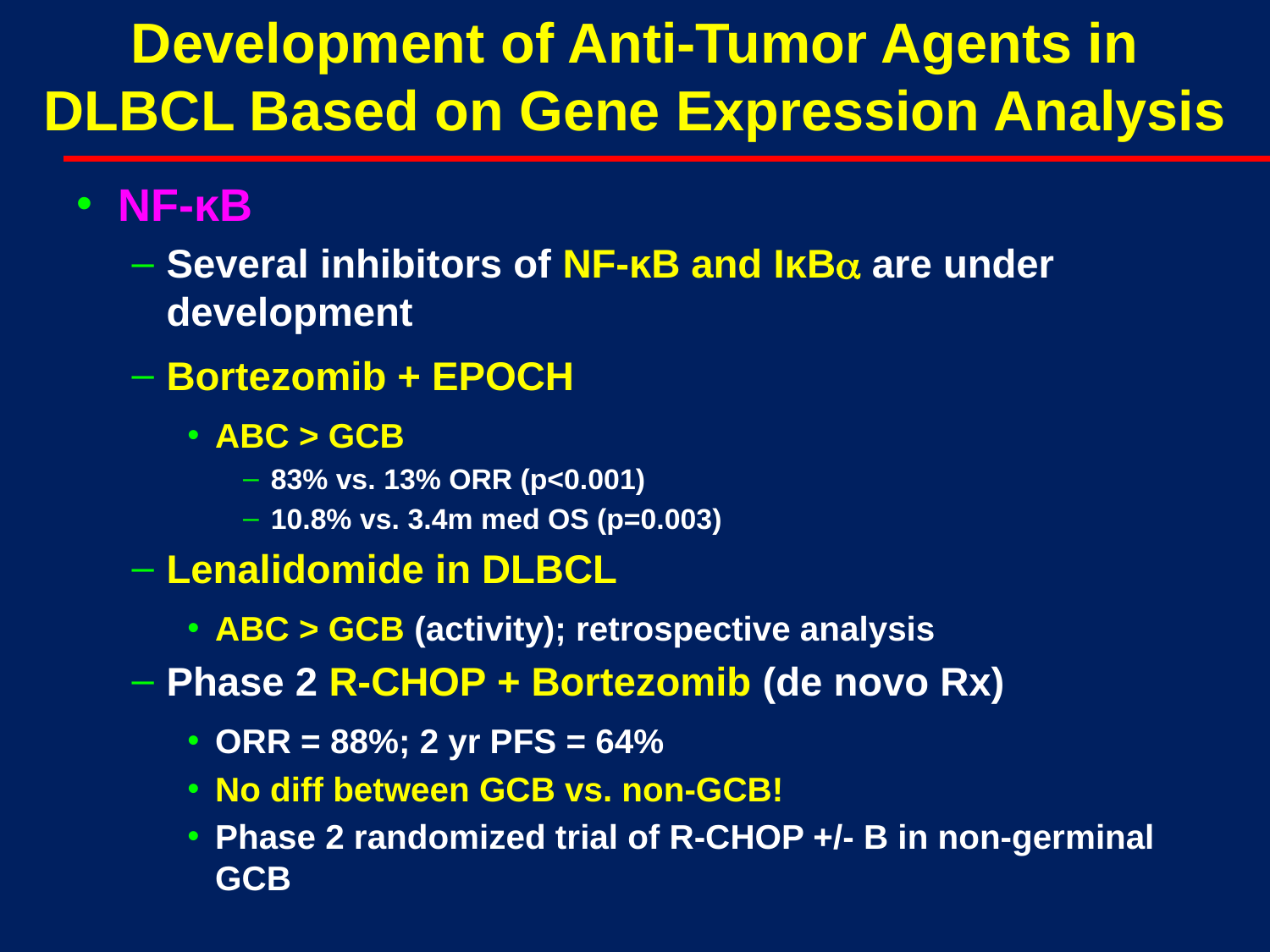

# Development of Anti-Tumor Agents in DLBCL Based on Gene Expression Analysis
NF-ĸB
Several inhibitors of NF-ĸB and IκBα are under development
Bortezomib + EPOCH
ABC > GCB
83% vs. 13% ORR (p<0.001)
10.8% vs. 3.4m med OS (p=0.003)
Lenalidomide in DLBCL
ABC > GCB (activity); retrospective analysis
Phase 2 R-CHOP + Bortezomib (de novo Rx)
ORR = 88%; 2 yr PFS = 64%
No diff between GCB vs. non-GCB!
Phase 2 randomized trial of R-CHOP +/- B in non-germinal GCB